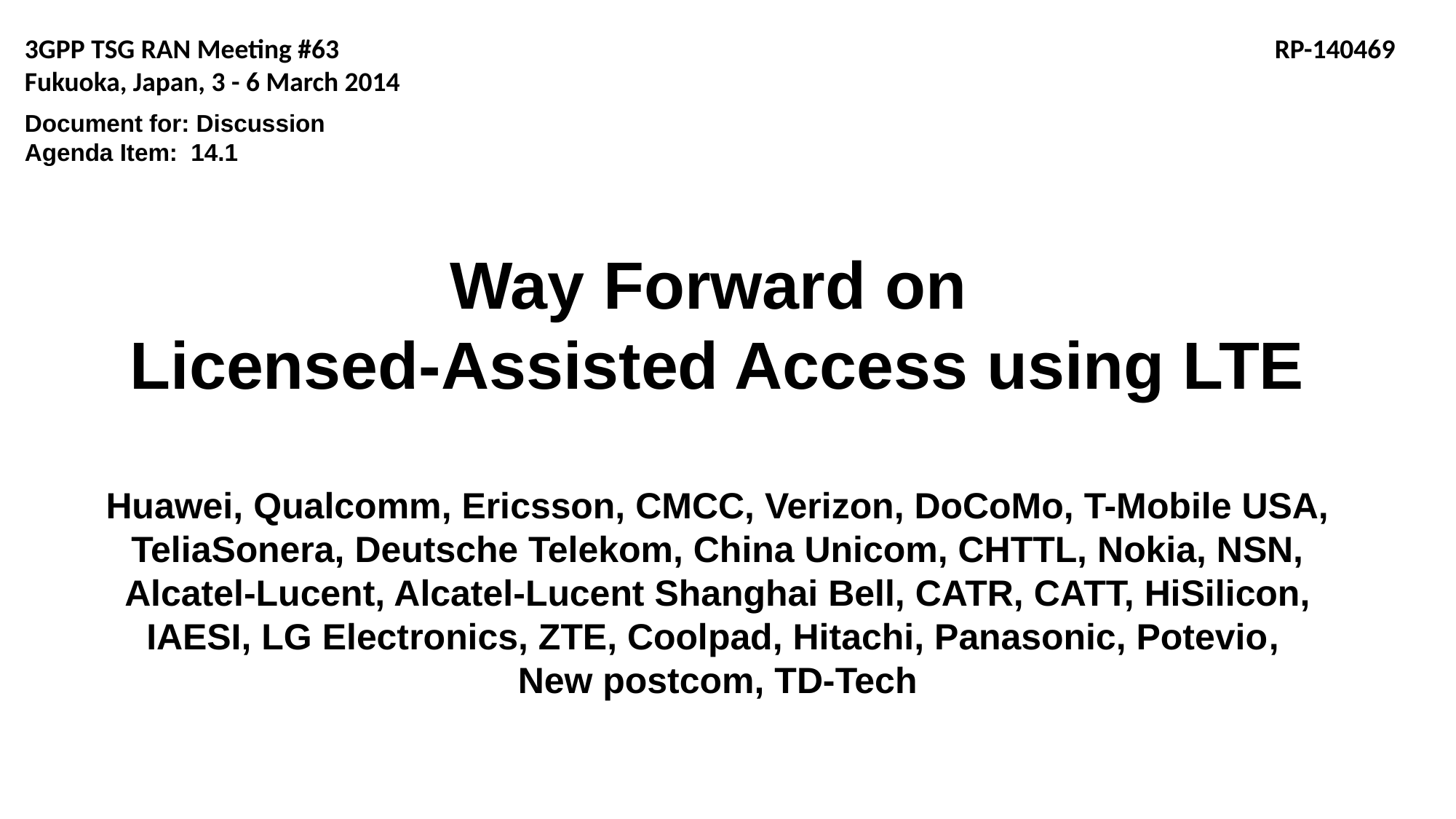

3GPP TSG RAN Meeting #63								     	        RP-140469
Fukuoka, Japan, 3 - 6 March 2014

Document for: Discussion
Agenda Item:  14.1

# Way Forward on Licensed-Assisted Access using LTE Huawei, Qualcomm, Ericsson, CMCC, Verizon, DoCoMo, T-Mobile USA, TeliaSonera, Deutsche Telekom, China Unicom, CHTTL, Nokia, NSN, Alcatel-Lucent, Alcatel-Lucent Shanghai Bell, CATR, CATT, HiSilicon, IAESI, LG Electronics, ZTE, Coolpad, Hitachi, Panasonic, Potevio, New postcom, TD-Tech